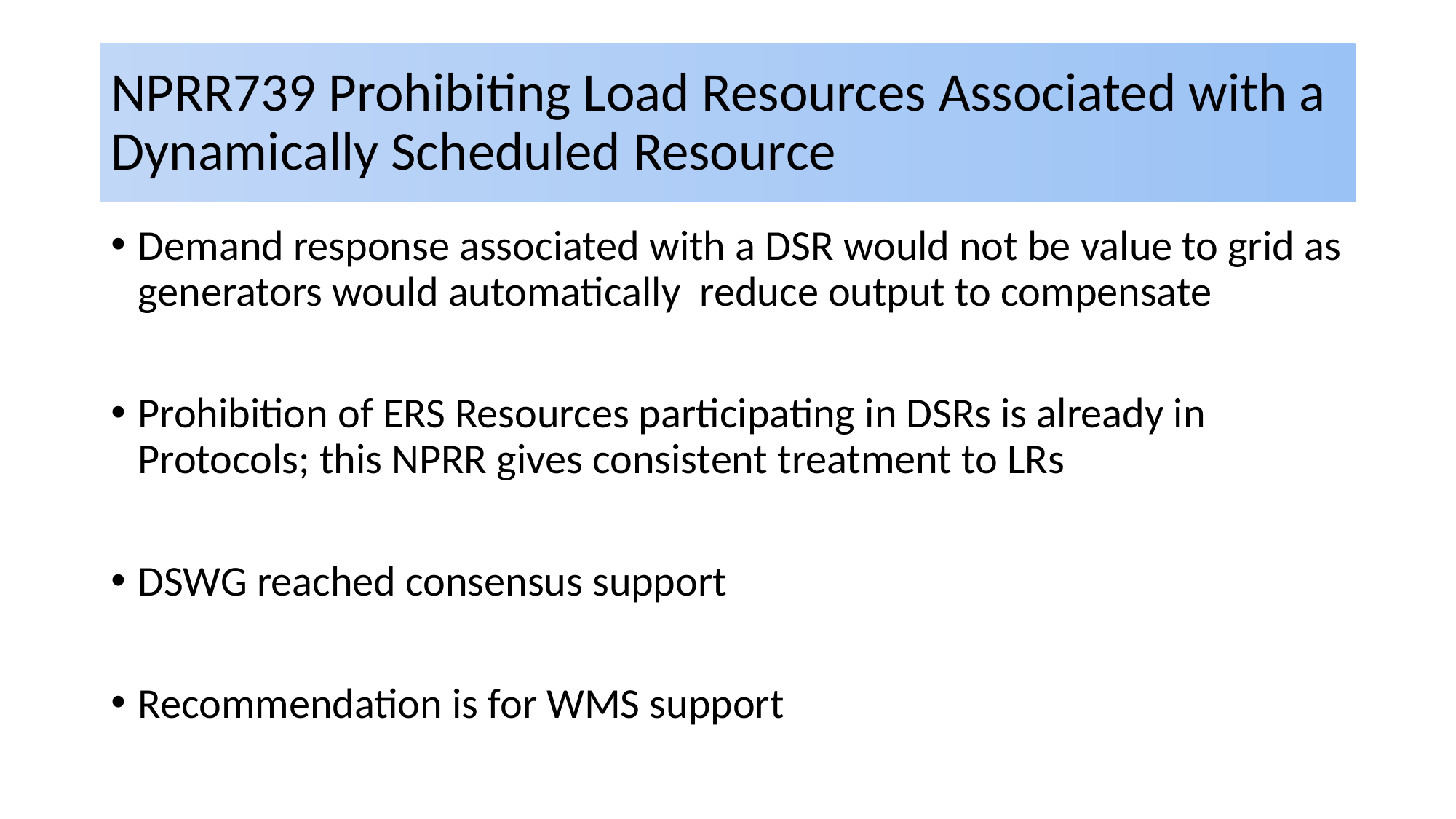

# NPRR739 Prohibiting Load Resources Associated with a Dynamically Scheduled Resource
Demand response associated with a DSR would not be value to grid as generators would automatically  reduce output to compensate

Prohibition of ERS Resources participating in DSRs is already in Protocols; this NPRR gives consistent treatment to LRs

DSWG reached consensus support

Recommendation is for WMS support